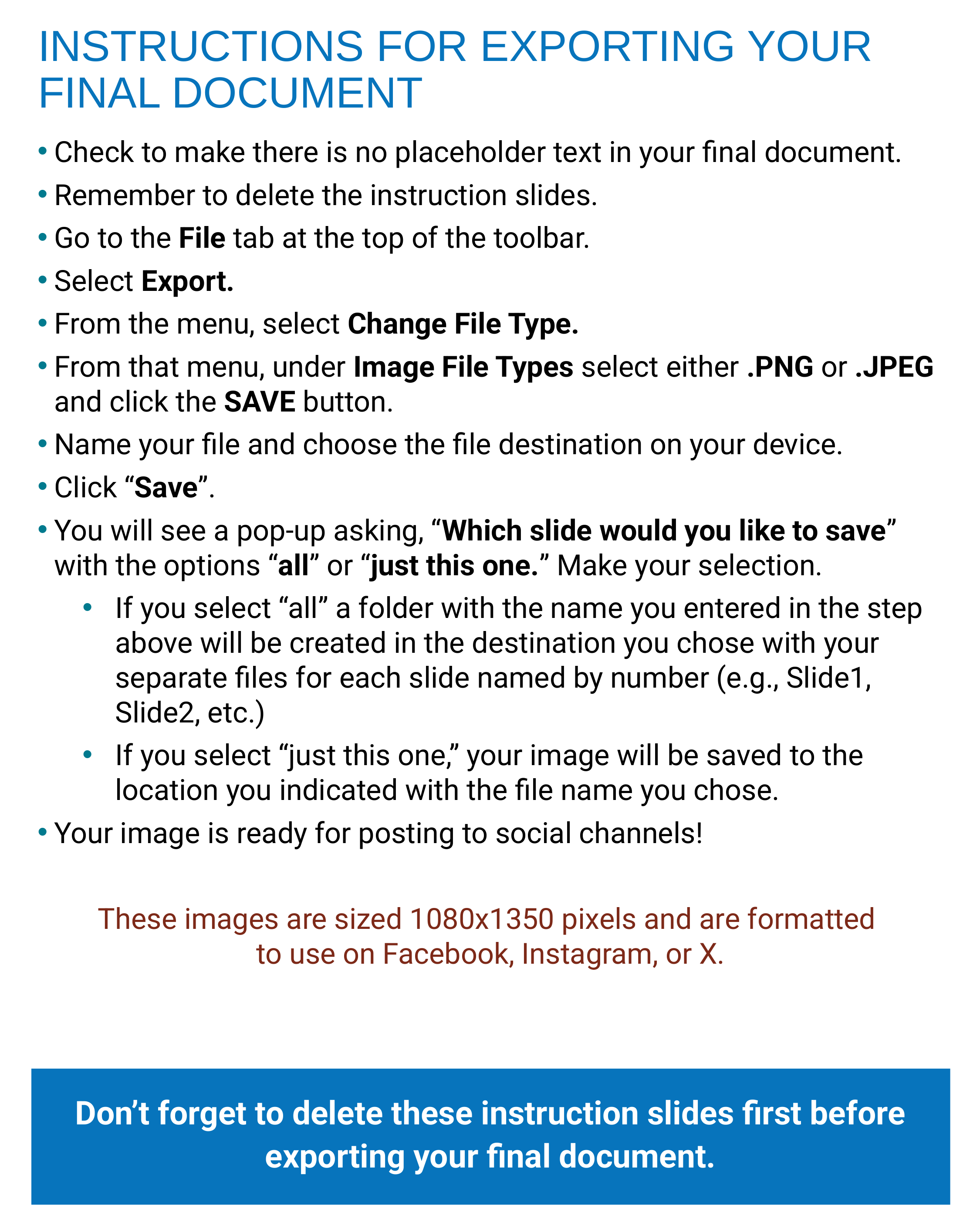

Instructions for exporting your final document
Check to make there is no placeholder text in your final document.
Remember to delete the instruction slides.
Go to the File tab at the top of the toolbar.
Select Export.
From the menu, select Change File Type.
From that menu, under Image File Types select either .PNG or .JPEG and click the SAVE button.
Name your file and choose the file destination on your device.
Click “Save”.
You will see a pop-up asking, “Which slide would you like to save” with the options “all” or “just this one.” Make your selection.
If you select “all” a folder with the name you entered in the step above will be created in the destination you chose with your separate files for each slide named by number (e.g., Slide1, Slide2, etc.)
If you select “just this one,” your image will be saved to the location you indicated with the file name you chose.
Your image is ready for posting to social channels!

These images are sized 1080x1350 pixels and are formatted
to use on Facebook, Instagram, or X.
Don’t forget to delete these instruction slides first before exporting your final document.